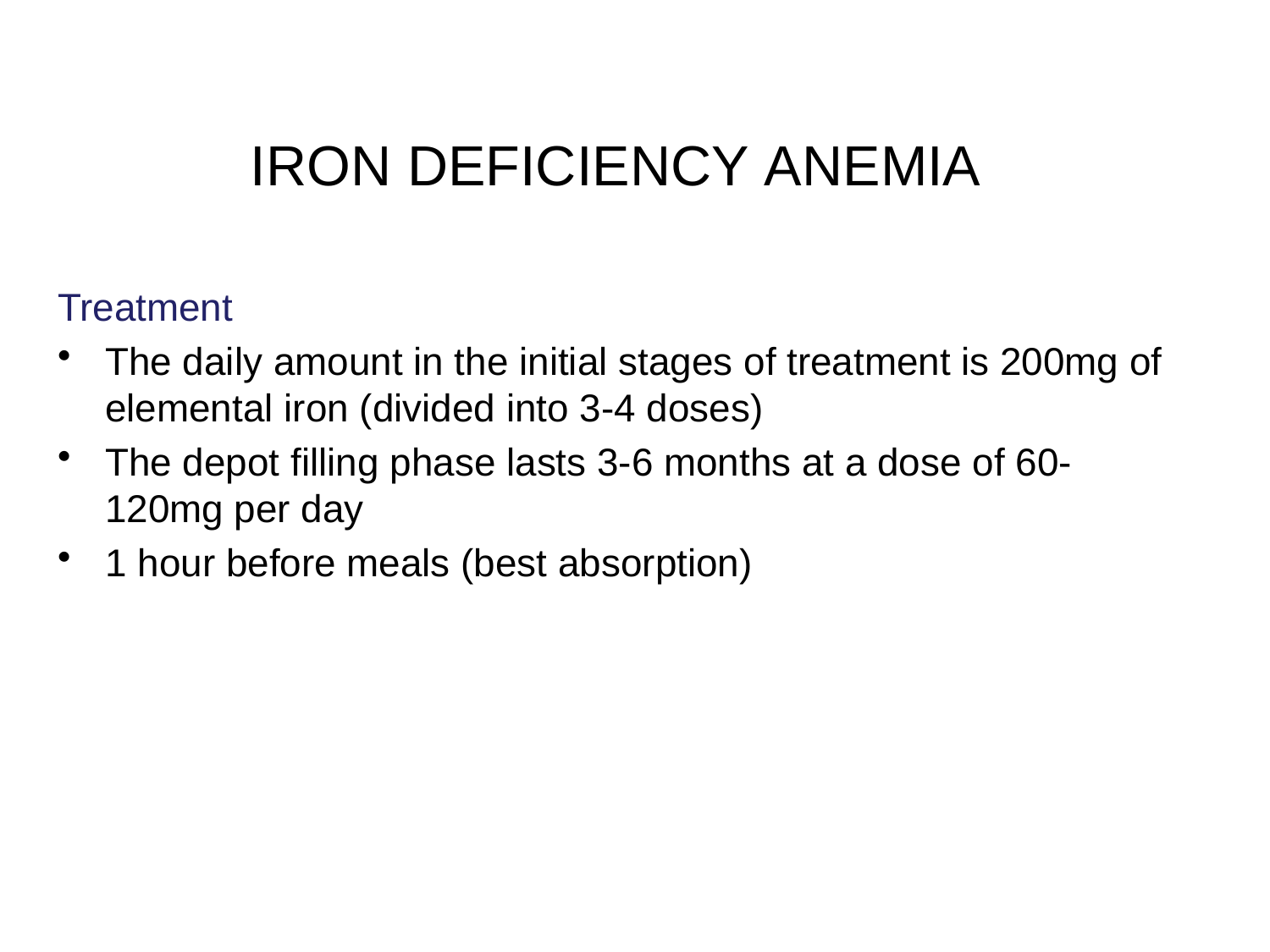

# IRON DEFICIENCY ANEMIA
Treatment
The daily amount in the initial stages of treatment is 200mg of elemental iron (divided into 3-4 doses)
The depot filling phase lasts 3-6 months at a dose of 60-120mg per day
1 hour before meals (best absorption)